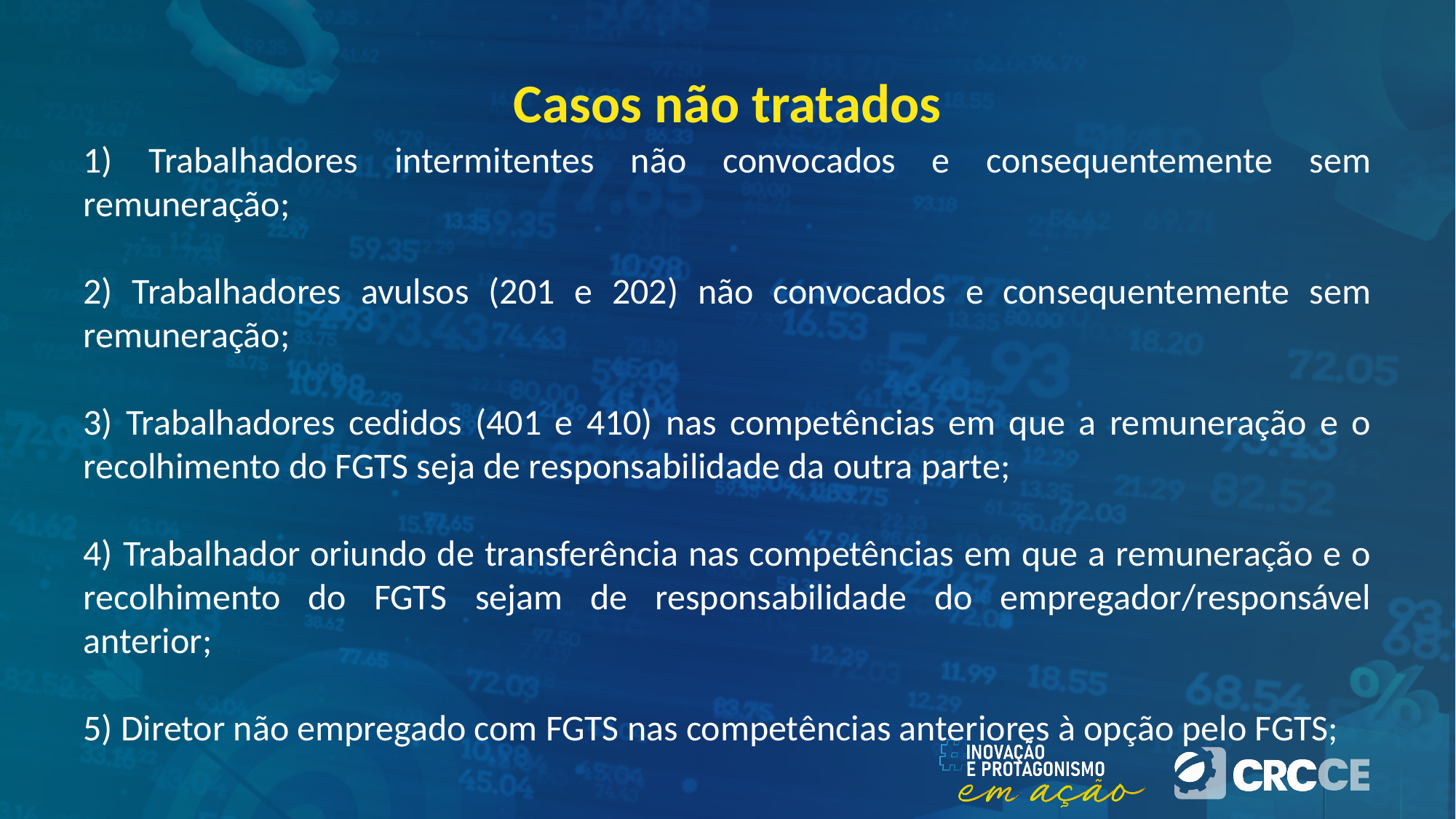

# Casos não tratados
1) Trabalhadores intermitentes não convocados e consequentemente sem remuneração;

2) Trabalhadores avulsos (201 e 202) não convocados e consequentemente sem remuneração;

3) Trabalhadores cedidos (401 e 410) nas competências em que a remuneração e o recolhimento do FGTS seja de responsabilidade da outra parte;

4) Trabalhador oriundo de transferência nas competências em que a remuneração e o recolhimento do FGTS sejam de responsabilidade do empregador/responsável anterior;

5) Diretor não empregado com FGTS nas competências anteriores à opção pelo FGTS;